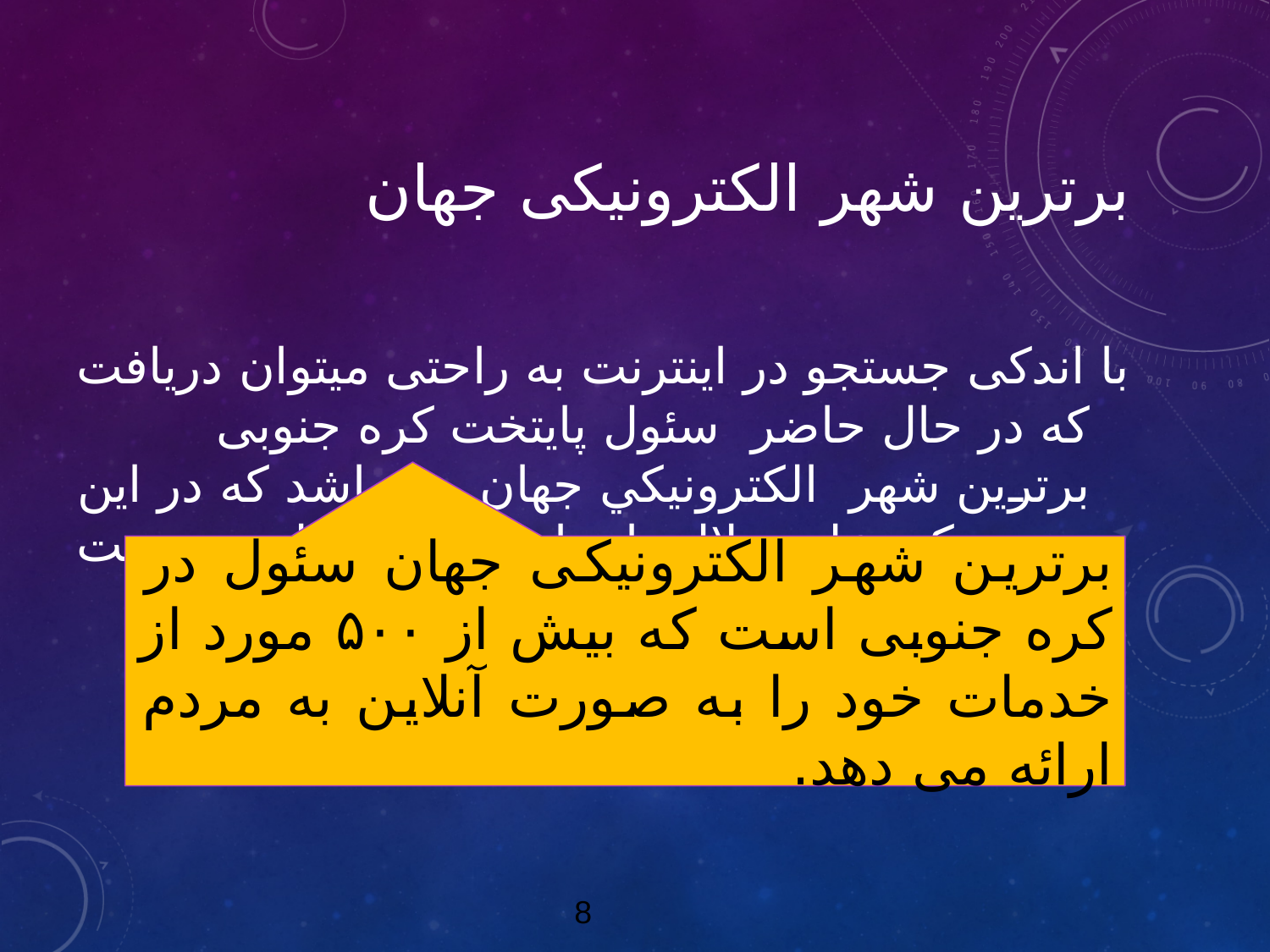

# برترین شهر الکترونیکی جهان
با اندکی جستجو در اینترنت به راحتی میتوان دریافت که در حال حاضر  سئول پایتخت کره جنوبی برترين شهر  الکترونيکي جهان می باشد که در این مورد دکتر علی جلالی استاد دانشگاه علم و صنعت و مجری اولین طرح  شهر الکترونیک کیش در مورد سئول میگوید:

برترین شهر الکترونیکی جهان سئول در کره جنوبی است که بیش از ۵٠٠ مورد از خدمات خود را به صورت آنلاین به مردم ارائه می دهد.
8